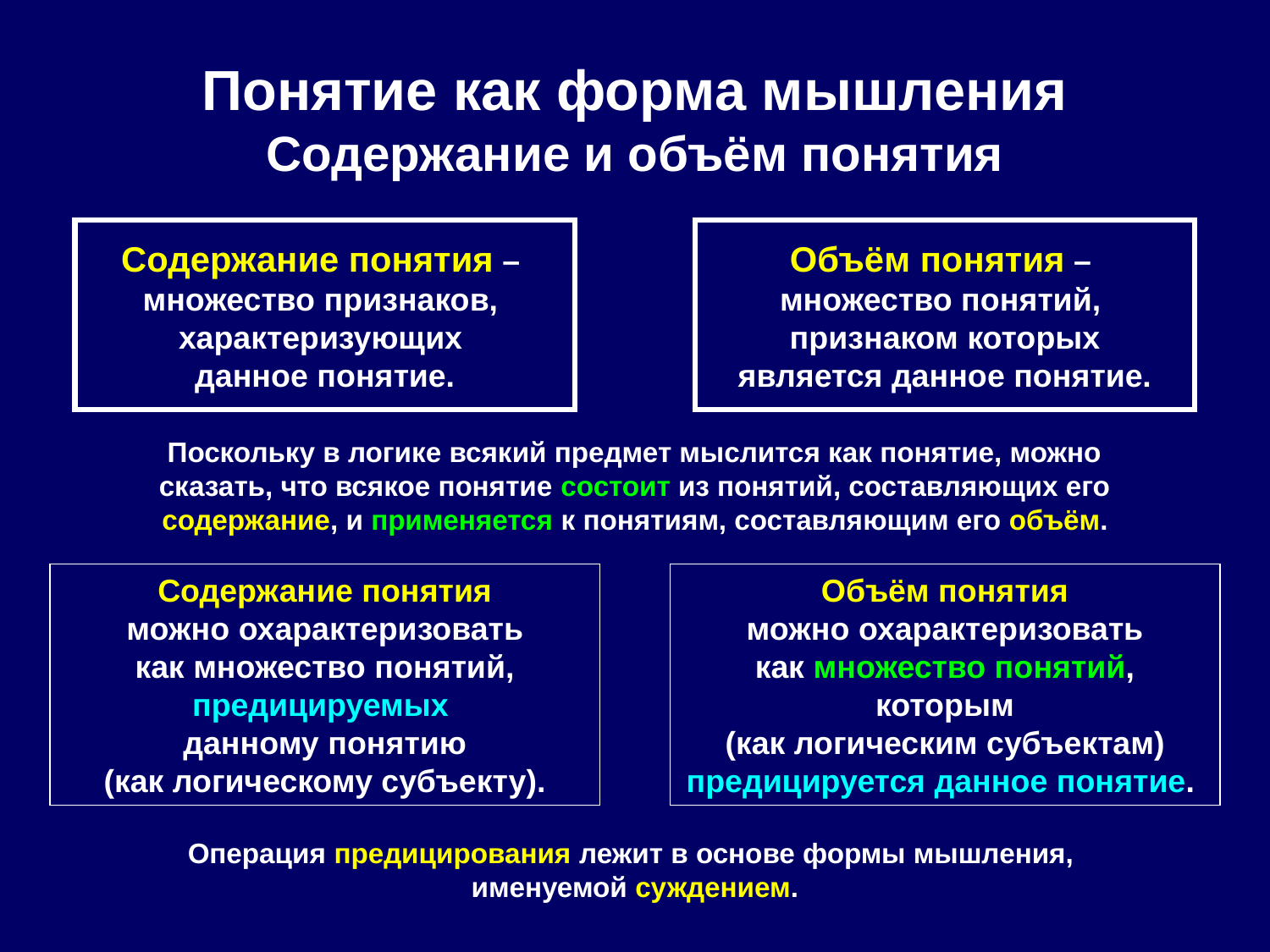

Понятие как форма мышления Содержание и объём понятия
Содержание понятия –
множество признаков,
характеризующих
данное понятие.
Объём понятия –
множество понятий,
признаком которых
является данное понятие.
Поскольку в логике всякий предмет мыслится как понятие, можно сказать, что всякое понятие состоит из понятий, составляющих его содержание, и применяется к понятиям, составляющим его объём.
Содержание понятия
можно охарактеризовать
как множество понятий,
предицируемых
данному понятию
(как логическому субъекту).
Объём понятия
можно охарактеризовать
как множество понятий,
которым
(как логическим субъектам)
предицируется данное понятие.
Операция предицирования лежит в основе формы мышления,
именуемой суждением.